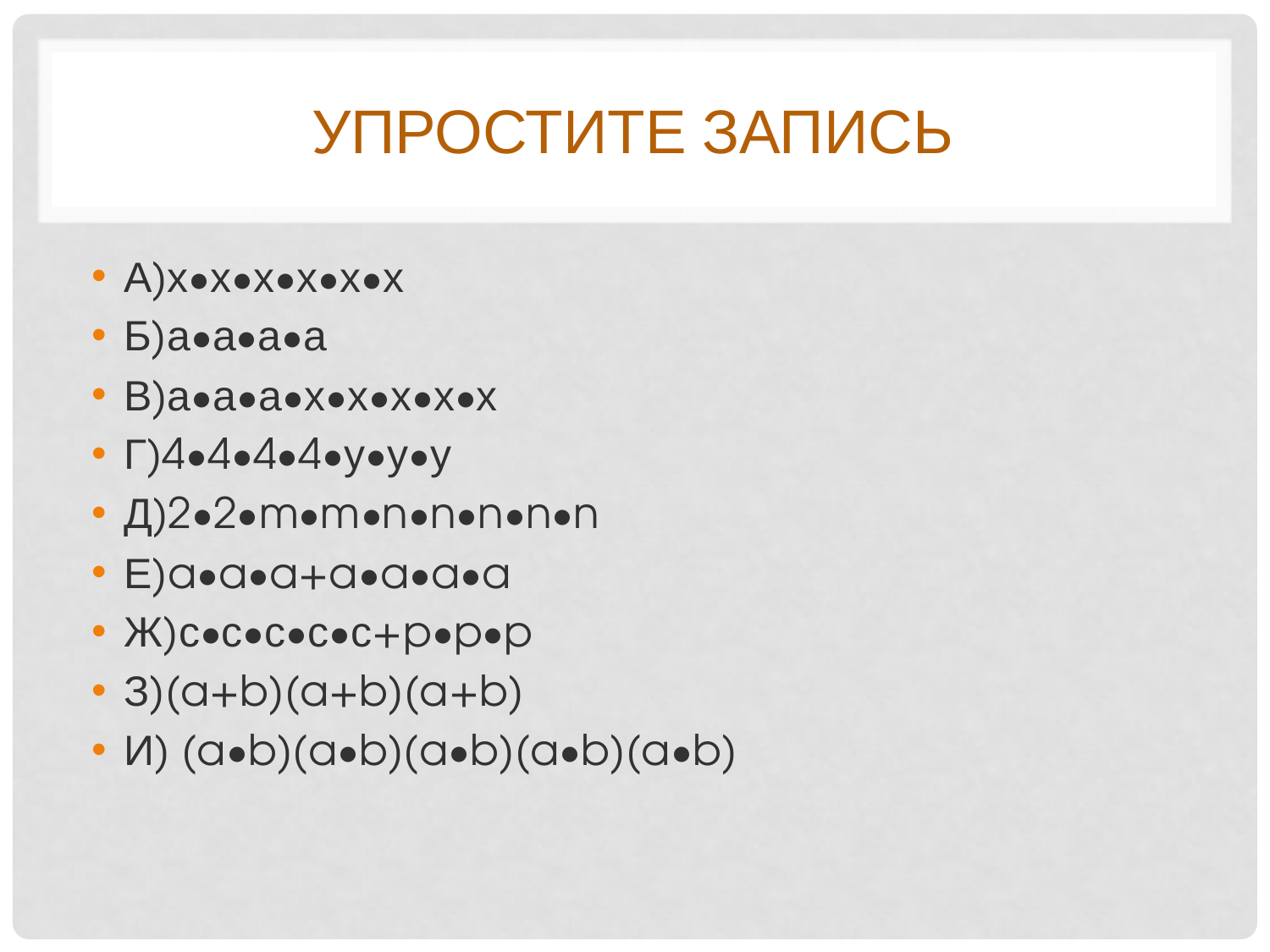

# Упростите запись
А)х∙х∙х∙х∙х∙х
Б)а∙а∙а∙а
В)а∙а∙а∙х∙х∙х∙х∙х
Г)4∙4∙4∙4∙у∙у∙у
Д)2∙2∙m∙m∙n∙n∙n∙n∙n
Е)a∙a∙a+a∙a∙a∙a
Ж)с∙с∙с∙с∙с+p∙p∙p
З)(a+b)(a+b)(a+b)
И) (a∙b)(a∙b)(a∙b)(a∙b)(a∙b)